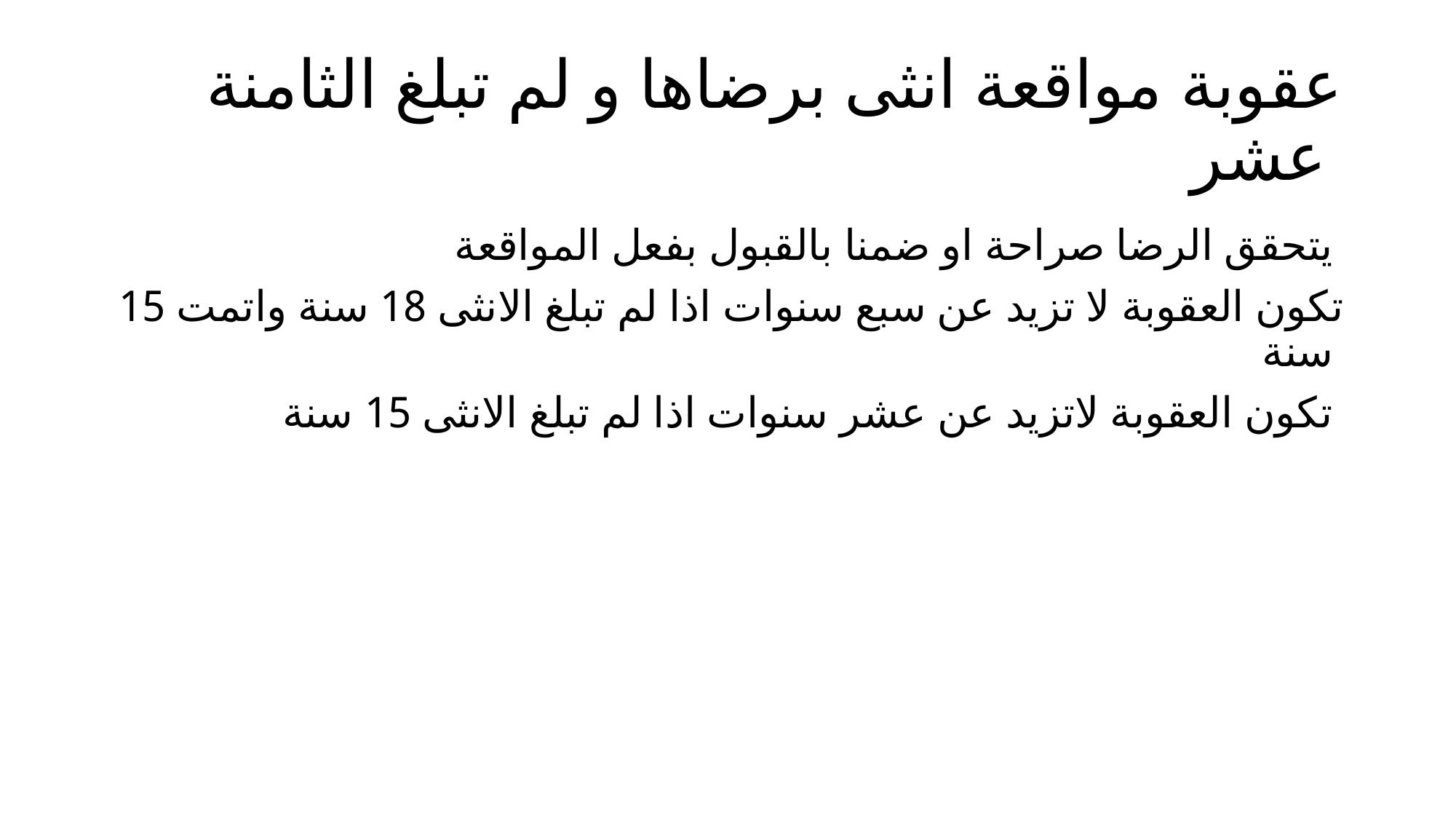

# عقوبة مواقعة انثى برضاها و لم تبلغ الثامنة عشر
يتحقق الرضا صراحة او ضمنا بالقبول بفعل المواقعة
تكون العقوبة لا تزيد عن سبع سنوات اذا لم تبلغ الانثى 18 سنة واتمت 15 سنة
تكون العقوبة لاتزيد عن عشر سنوات اذا لم تبلغ الانثى 15 سنة